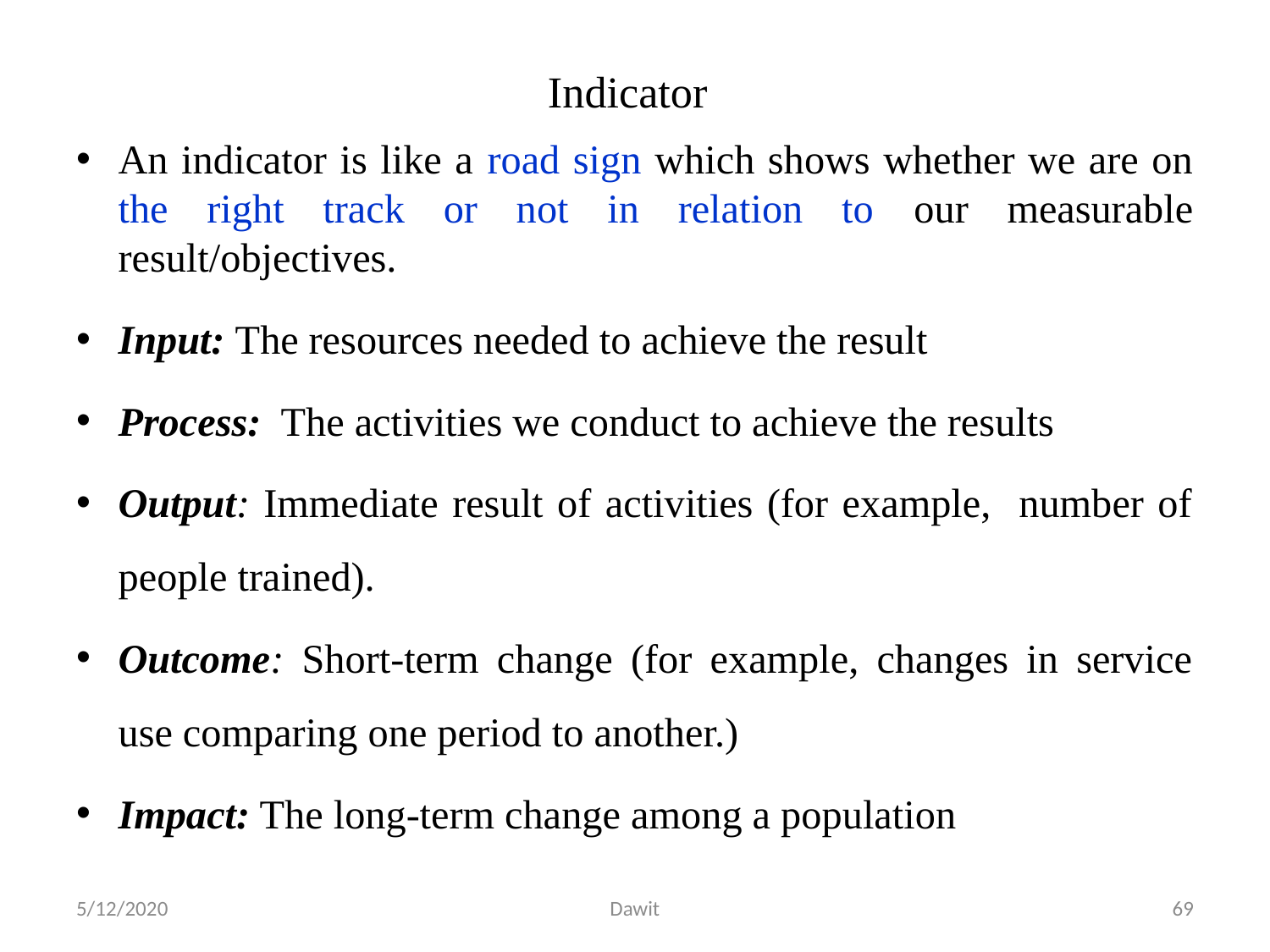

# Indicator
An indicator is like a road sign which shows whether we are on the right track or not in relation to our measurable result/objectives.
Input: The resources needed to achieve the result
Process:  The activities we conduct to achieve the results
Output: Immediate result of activities (for example,  number of people trained).
Outcome: Short-term change (for example, changes in service use comparing one period to another.)
Impact: The long-term change among a population

5/12/2020
Dawit
69